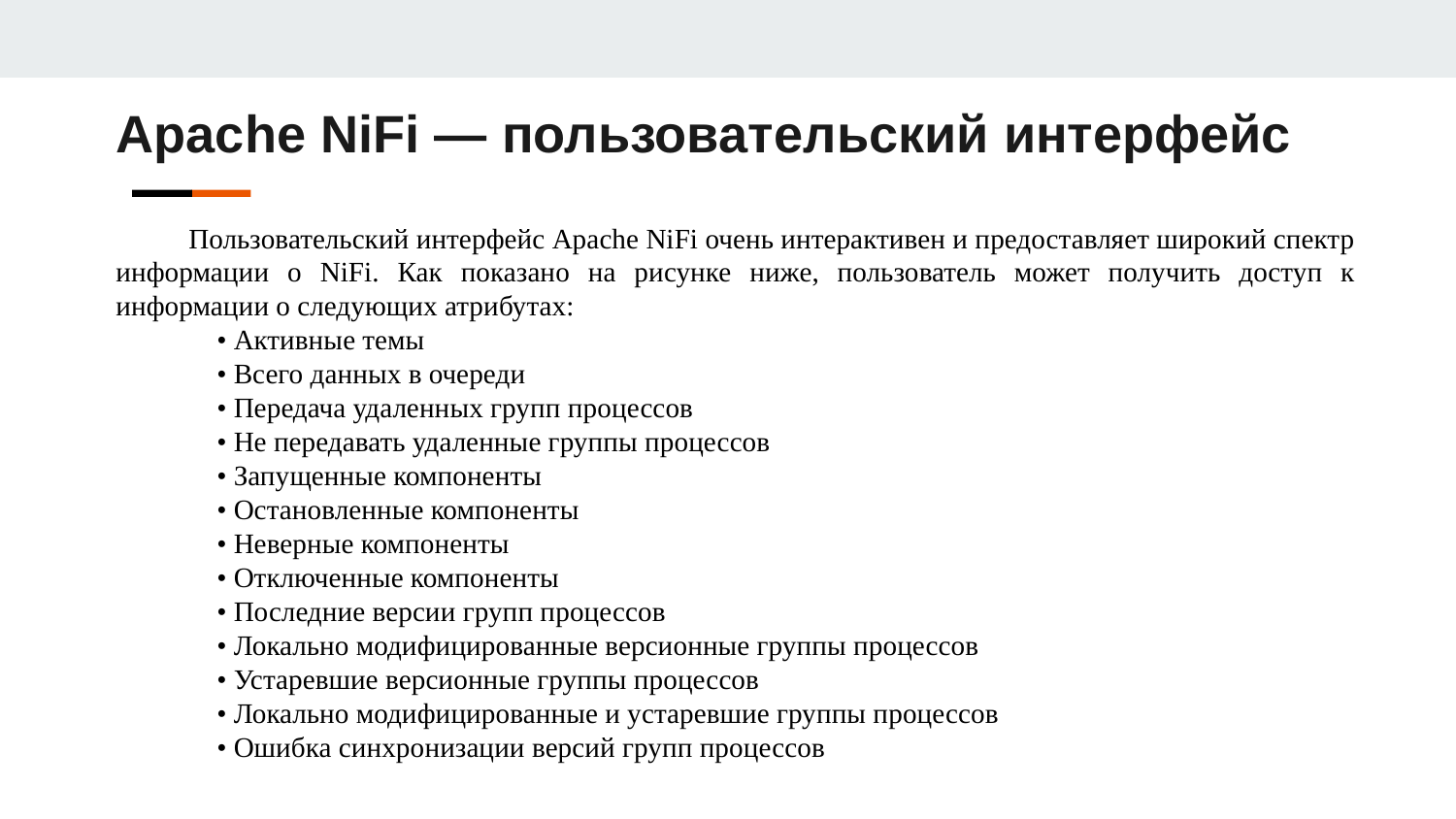

# Apache NiFi — пользовательский интерфейс
Пользовательский интерфейс Apache NiFi очень интерактивен и предоставляет широкий спектр информации о NiFi. Как показано на рисунке ниже, пользователь может получить доступ к информации о следующих атрибутах:
    • Активные темы
    • Всего данных в очереди
    • Передача удаленных групп процессов
    • Не передавать удаленные группы процессов
    • Запущенные компоненты
    • Остановленные компоненты
    • Неверные компоненты
    • Отключенные компоненты
    • Последние версии групп процессов
    • Локально модифицированные версионные группы процессов
    • Устаревшие версионные группы процессов
    • Локально модифицированные и устаревшие группы процессов
    • Ошибка синхронизации версий групп процессов